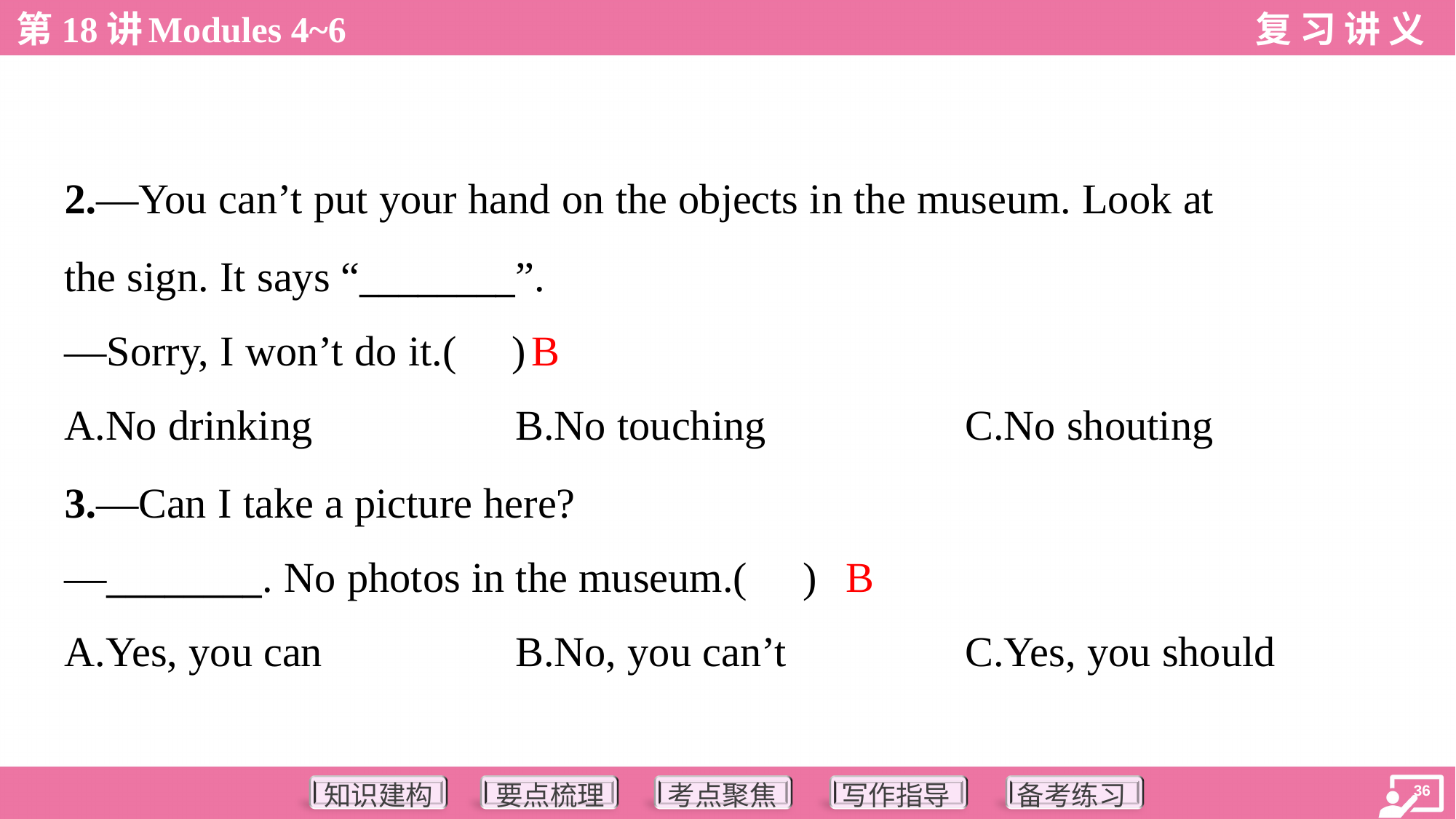

2.—You can’t put your hand on the objects in the museum. Look at
the sign. It says “________”.
—Sorry, I won’t do it.(     )
B
A.No drinking	B.No touching	C.No shouting
3.—Can I take a picture here?
—________. No photos in the museum.(     )
B
A.Yes, you can	B.No, you can’t	C.Yes, you should